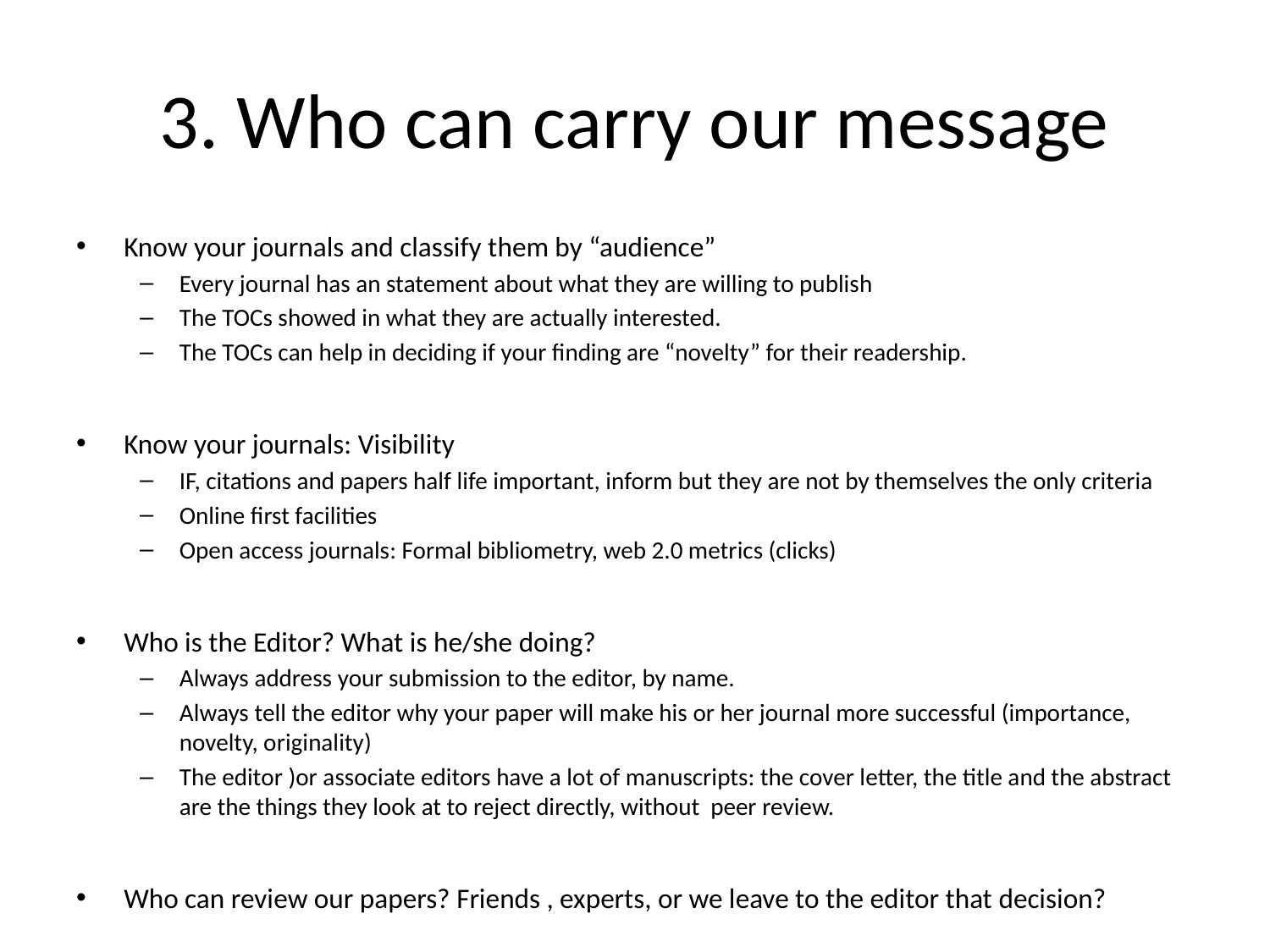

# 3. Who can carry our message
Know your journals and classify them by “audience”
Every journal has an statement about what they are willing to publish
The TOCs showed in what they are actually interested.
The TOCs can help in deciding if your finding are “novelty” for their readership.

Know your journals: Visibility
IF, citations and papers half life important, inform but they are not by themselves the only criteria
Online first facilities
Open access journals: Formal bibliometry, web 2.0 metrics (clicks)

Who is the Editor? What is he/she doing?
Always address your submission to the editor, by name.
Always tell the editor why your paper will make his or her journal more successful (importance, novelty, originality)
The editor )or associate editors have a lot of manuscripts: the cover letter, the title and the abstract are the things they look at to reject directly, without  peer review.

Who can review our papers? Friends , experts, or we leave to the editor that decision?